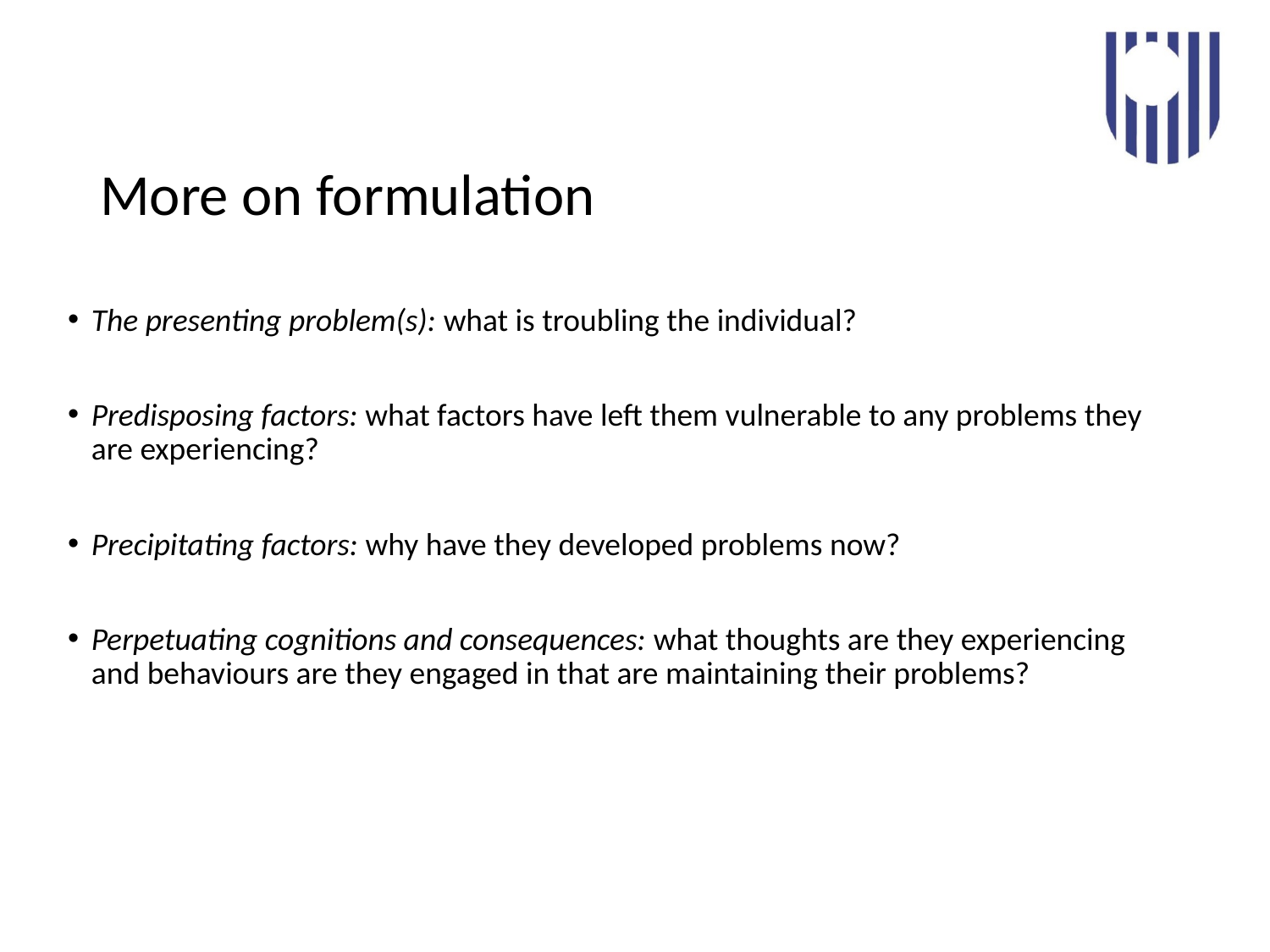

# More on formulation
The presenting problem(s): what is troubling the individual?

Predisposing factors: what factors have left them vulnerable to any problems they are experiencing?

Precipitating factors: why have they developed problems now?

Perpetuating cognitions and consequences: what thoughts are they experiencing and behaviours are they engaged in that are maintaining their problems?